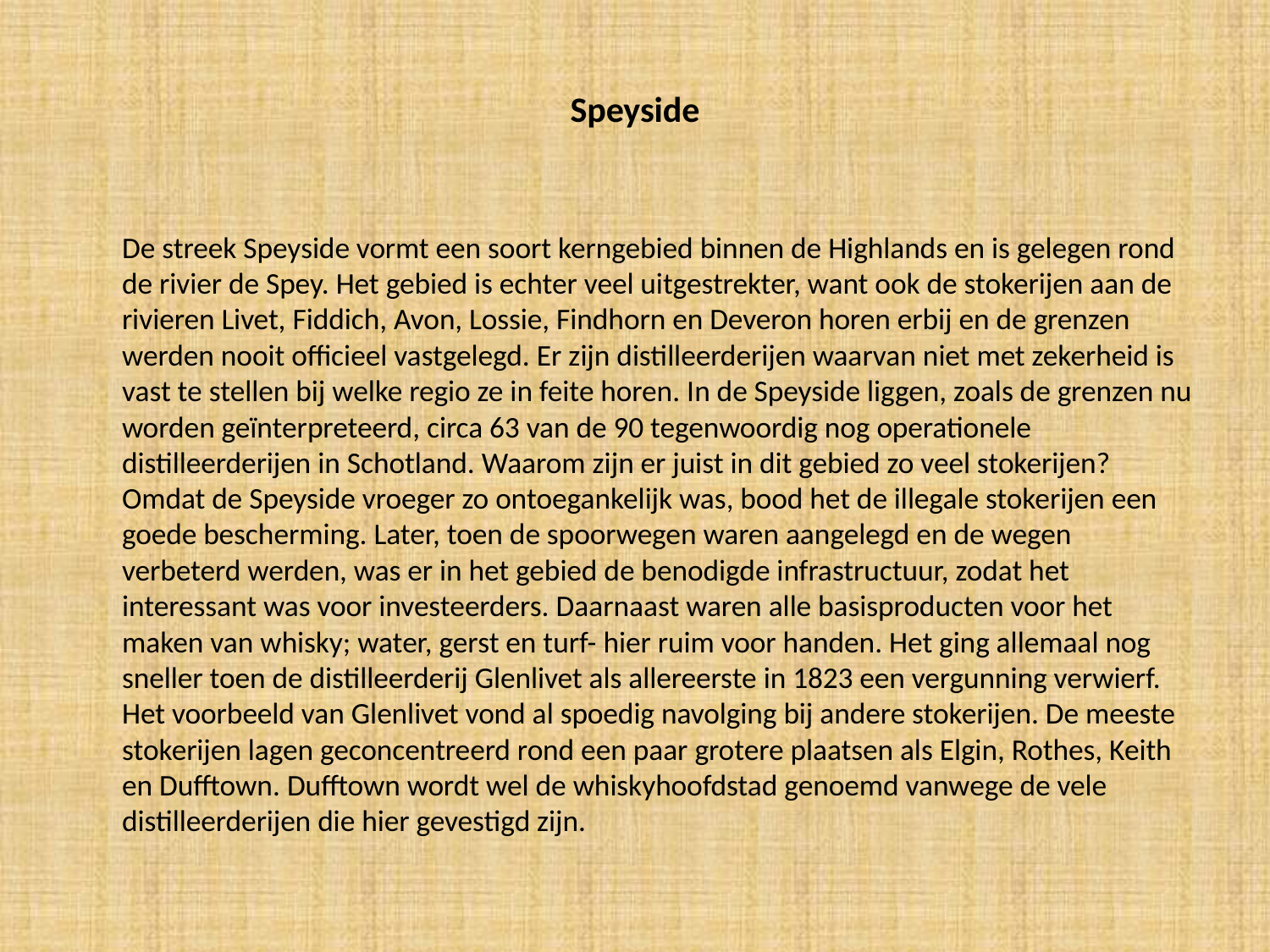

# Speyside
	De streek Speyside vormt een soort kerngebied binnen de Highlands en is gelegen rond de rivier de Spey. Het gebied is echter veel uitgestrekter, want ook de stokerijen aan de rivieren Livet, Fiddich, Avon, Lossie, Findhorn en Deveron horen erbij en de grenzen werden nooit officieel vastgelegd. Er zijn distilleerderijen waarvan niet met zekerheid is vast te stellen bij welke regio ze in feite horen. In de Speyside liggen, zoals de grenzen nu worden geïnterpreteerd, circa 63 van de 90 tegenwoordig nog operationele distilleerderijen in Schotland. Waarom zijn er juist in dit gebied zo veel stokerijen? Omdat de Speyside vroeger zo ontoegankelijk was, bood het de illegale stokerijen een goede bescherming. Later, toen de spoorwegen waren aangelegd en de wegen verbeterd werden, was er in het gebied de benodigde infrastructuur, zodat het interessant was voor investeerders. Daarnaast waren alle basisproducten voor het maken van whisky; water, gerst en turf- hier ruim voor handen. Het ging allemaal nog sneller toen de distilleerderij Glenlivet als allereerste in 1823 een vergunning verwierf. Het voorbeeld van Glenlivet vond al spoedig navolging bij andere stokerijen. De meeste stokerijen lagen geconcentreerd rond een paar grotere plaatsen als Elgin, Rothes, Keith en Dufftown. Dufftown wordt wel de whiskyhoofdstad genoemd vanwege de vele distilleerderijen die hier gevestigd zijn.